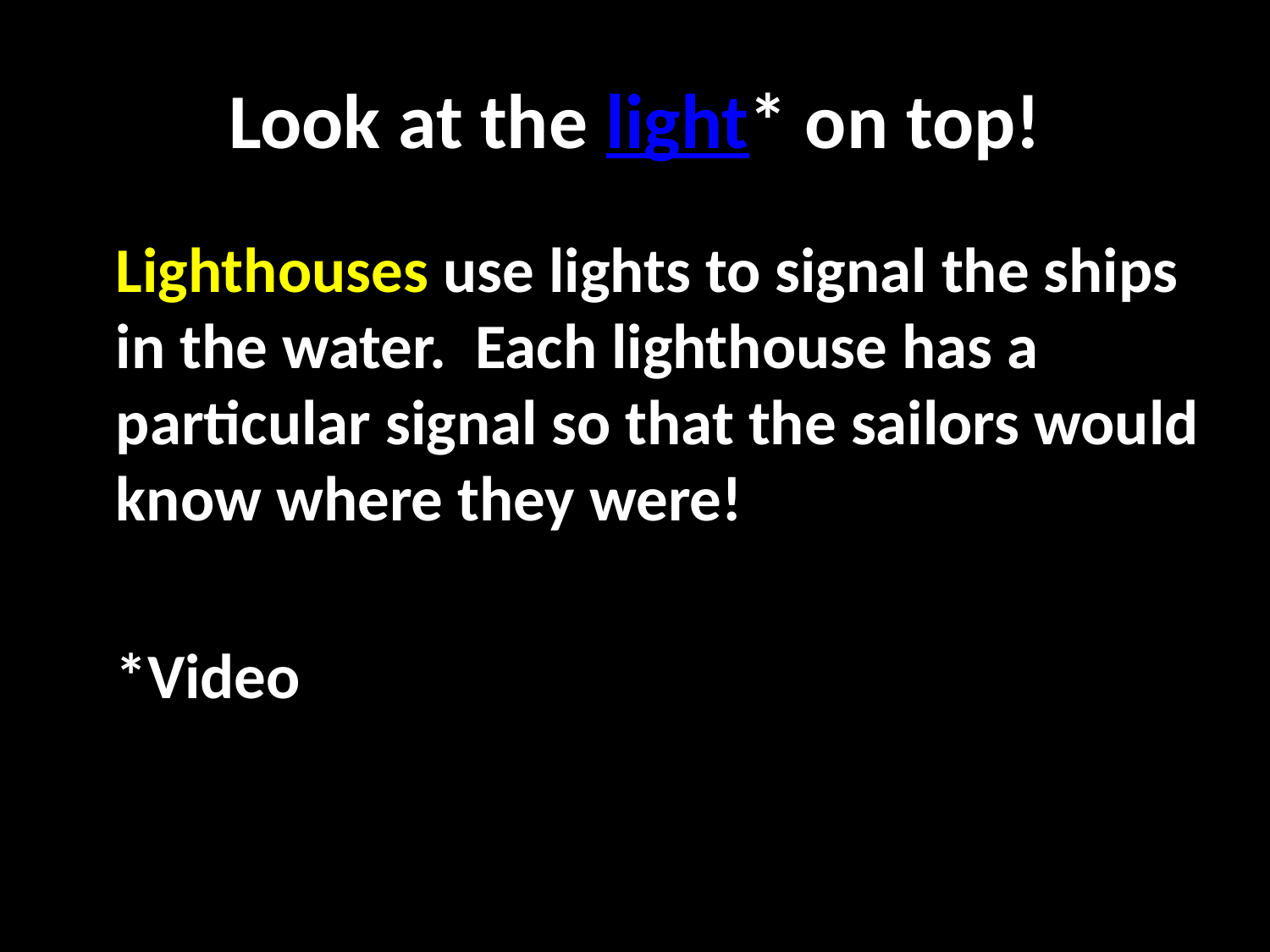

# Look at the light* on top!
Lighthouses use lights to signal the ships in the water.  Each lighthouse has a particular signal so that the sailors would know where they were!

*Video